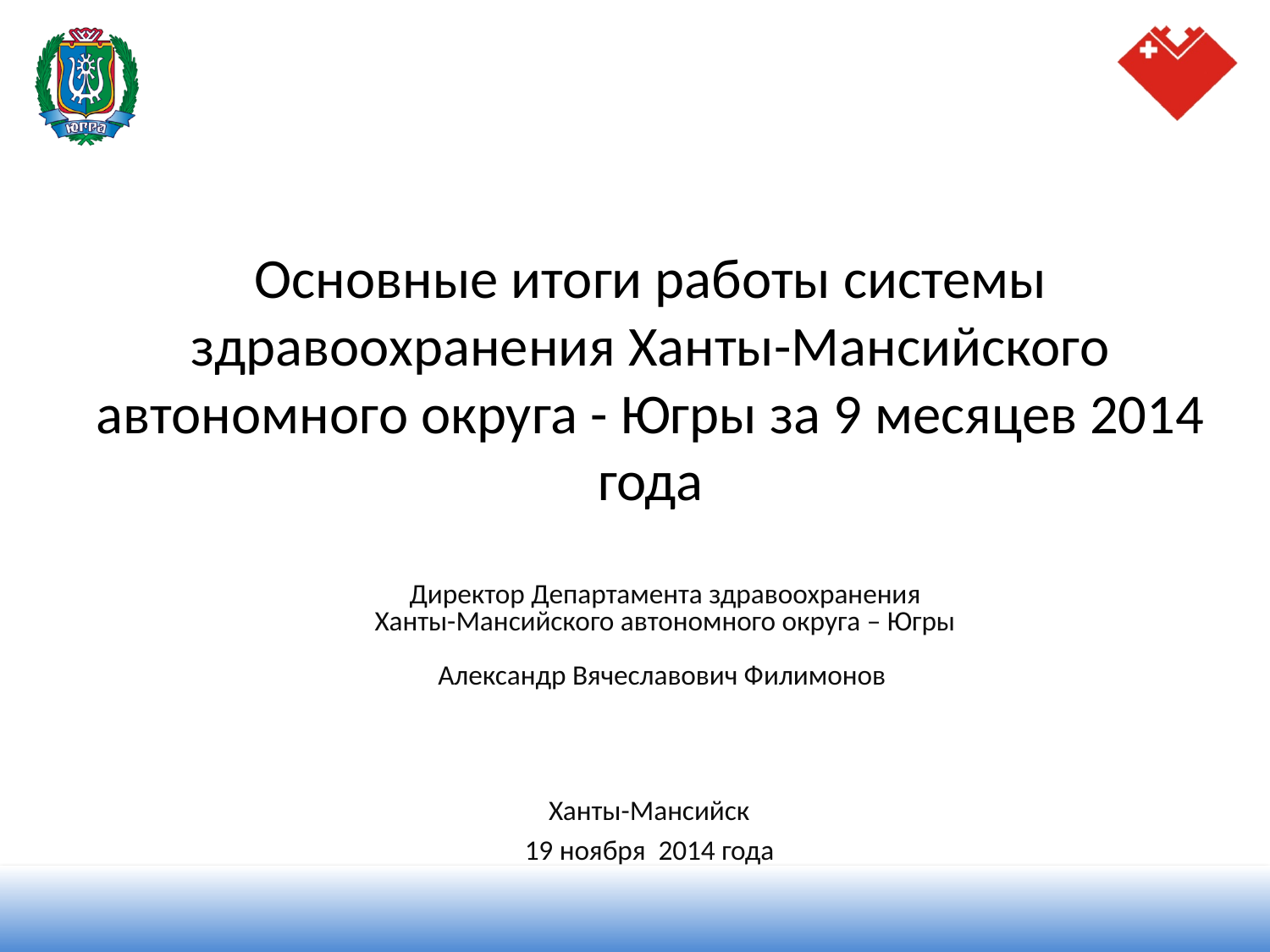

Основные итоги работы системы здравоохранения Ханты-Мансийского автономного округа - Югры за 9 месяцев 2014 года
        Директор Департамента здравоохранения
        Ханты-Мансийского автономного округа – Югры

        Александр Вячеславович Филимонов
 Ханты-Мансийск
19 ноября  2014 года